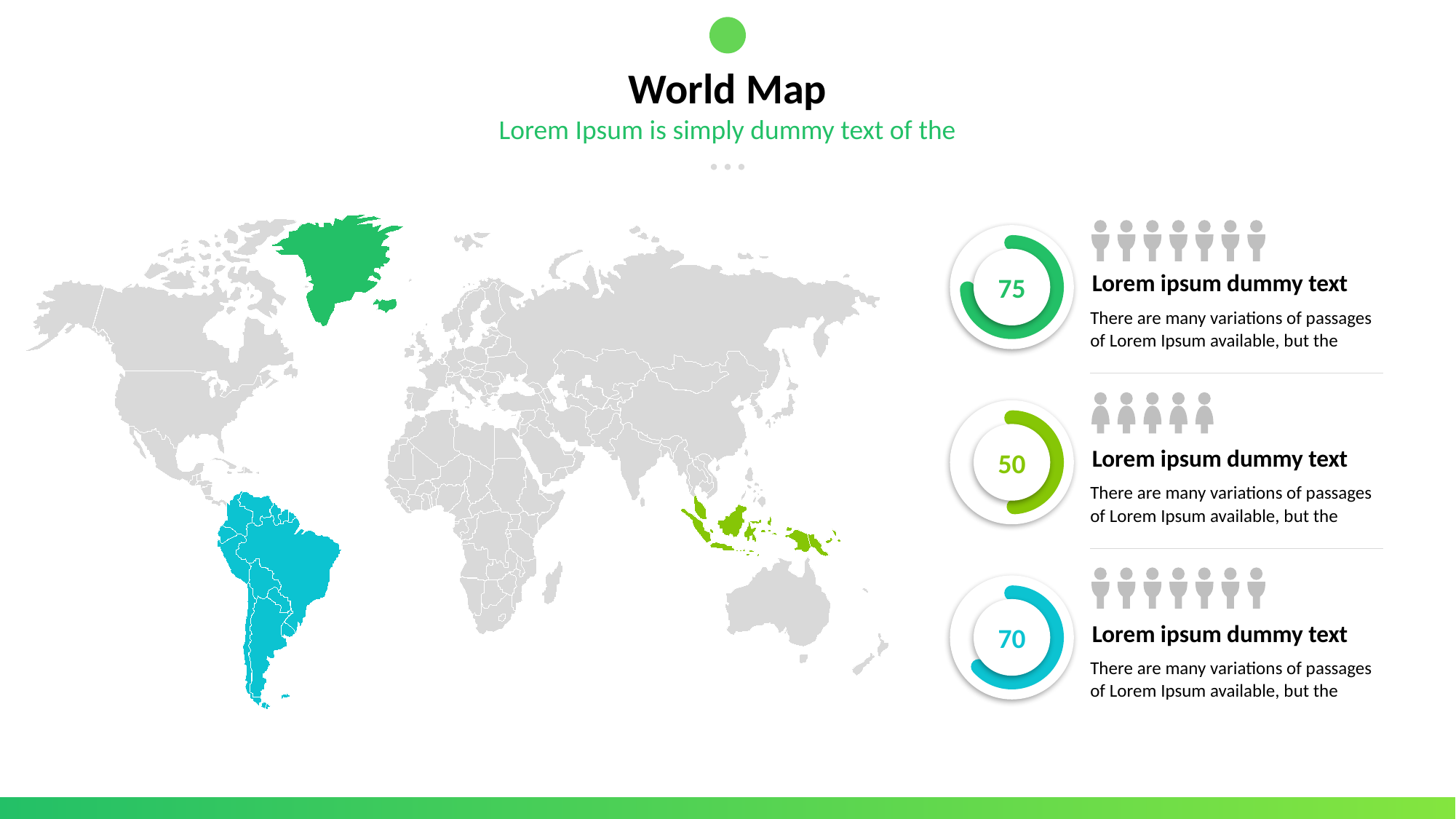

World Map
Lorem Ipsum is simply dummy text of the

75
Lorem ipsum dummy text
There are many variations of passages of Lorem Ipsum available, but the

50
Lorem ipsum dummy text
There are many variations of passages of Lorem Ipsum available, but the

70
Lorem ipsum dummy text
There are many variations of passages of Lorem Ipsum available, but the